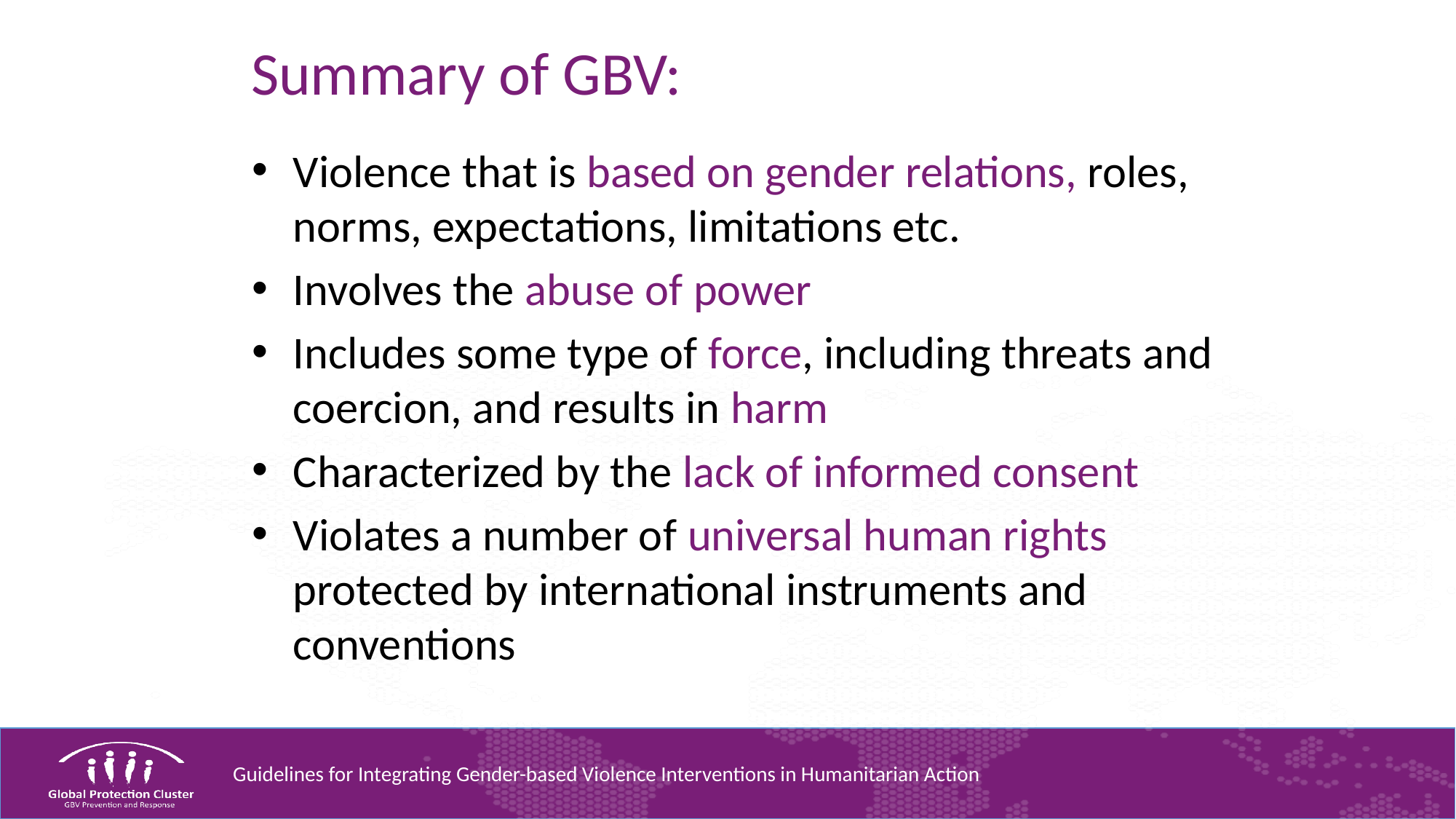

# Summary of GBV:
Violence that is based on gender relations, roles, norms, expectations, limitations etc.
Involves the abuse of power
Includes some type of force, including threats and coercion, and results in harm
Characterized by the lack of informed consent
Violates a number of universal human rights protected by international instruments and conventions